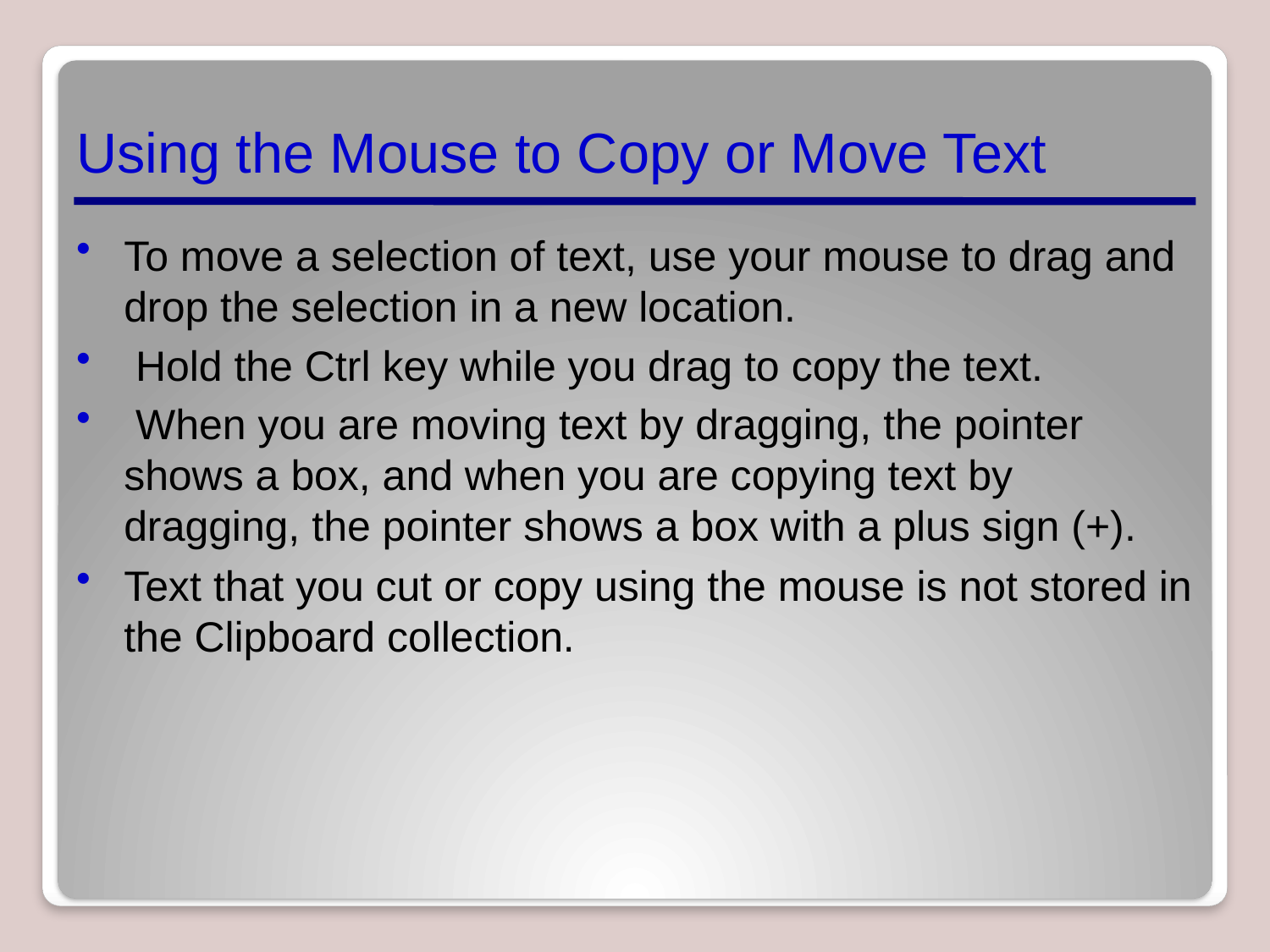

# Using the Mouse to Copy or Move Text
To move a selection of text, use your mouse to drag and drop the selection in a new location.
 Hold the Ctrl key while you drag to copy the text.
 When you are moving text by dragging, the pointer shows a box, and when you are copying text by dragging, the pointer shows a box with a plus sign (+).
Text that you cut or copy using the mouse is not stored in the Clipboard collection.